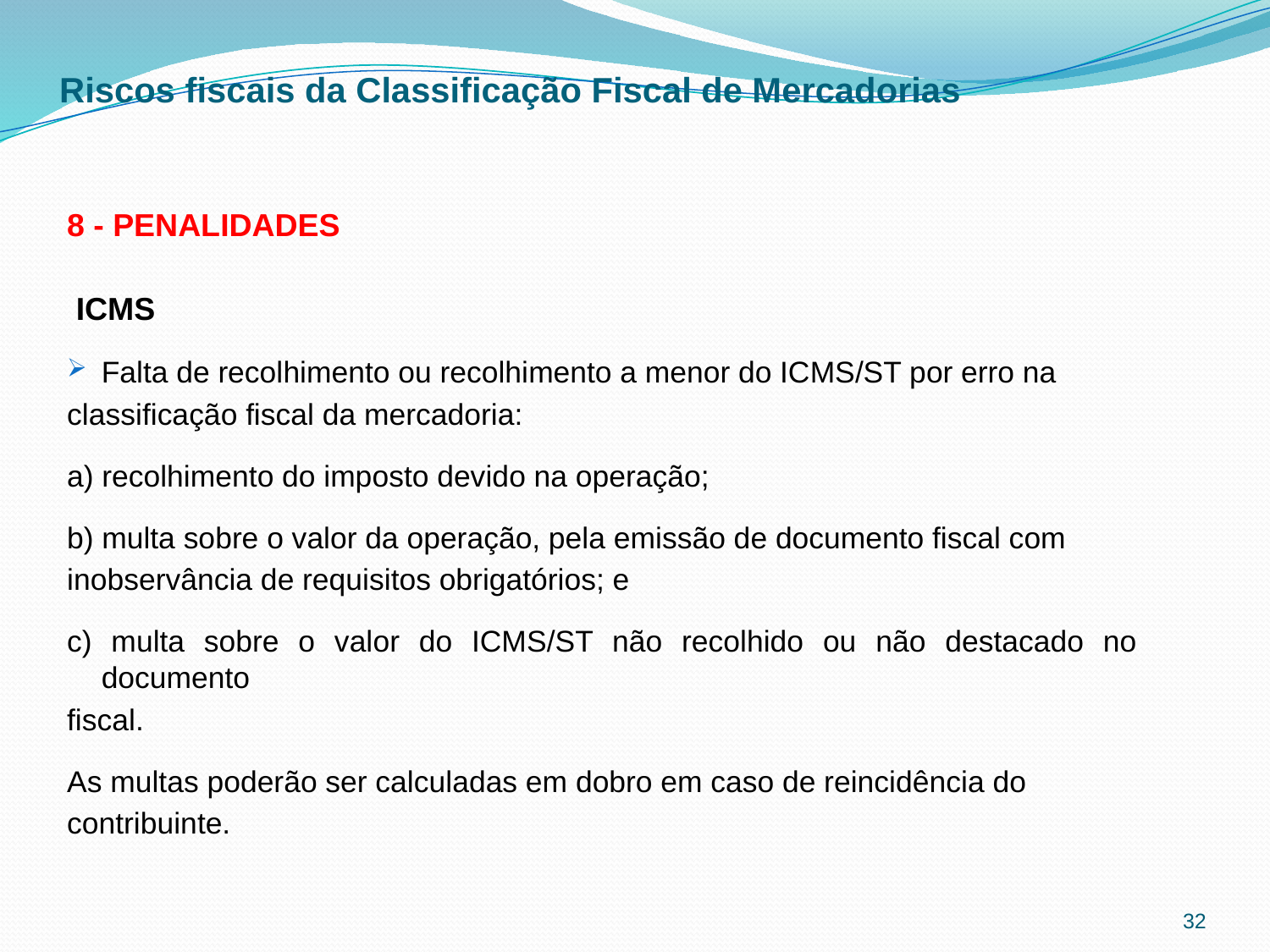

Riscos fiscais da Classificação Fiscal de Mercadorias

8 - penalidades

 ICMS

Falta de recolhimento ou recolhimento a menor do ICMS/ST por erro na
classificação fiscal da mercadoria:

a) recolhimento do imposto devido na operação;

b) multa sobre o valor da operação, pela emissão de documento fiscal com
inobservância de requisitos obrigatórios; e

c) multa sobre o valor do ICMS/ST não recolhido ou não destacado no documento
fiscal.

As multas poderão ser calculadas em dobro em caso de reincidência do
contribuinte.

32